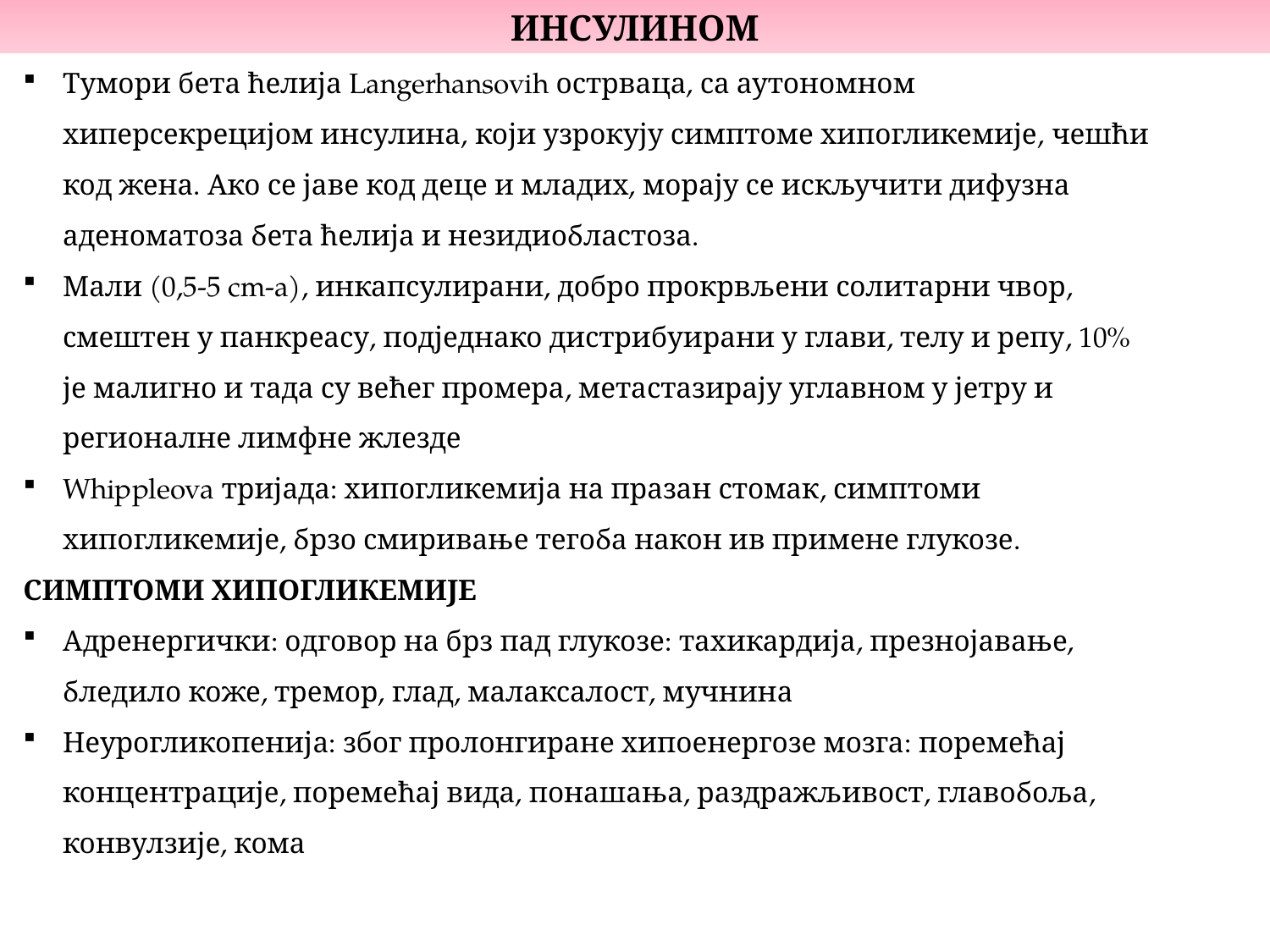

ИНСУЛИНОМ
Тумори бета ћелија Langerhansovih острваца, са аутономном хиперсекрецијом инсулина, који узрокују симптоме хипогликемије, чешћи код жена. Ако се јаве код деце и младих, морају се искључити дифузна аденоматоза бета ћелија и незидиобластоза.
Мали (0,5-5 cm-a), инкапсулирани, добро прокрвљени солитарни чвор, смештен у панкреасу, подједнако дистрибуирани у глави, телу и репу, 10% је малигно и тада су већег промера, метастазирају углавном у јетру и регионалне лимфне жлезде
Whippleova тријада: хипогликемија на празан стомак, симптоми хипогликемије, брзо смиривање тегоба након ив примене глукозе.
СИМПТОМИ ХИПОГЛИКЕМИЈЕ
Адренергички: одговор на брз пад глукозе: тахикардија, презнојавање, бледило коже, тремор, глад, малаксалост, мучнина
Неурогликопенија: због пролонгиране хипоенергозе мозга: поремећај концентрације, поремећај вида, понашања, раздражљивост, главобоља, конвулзије, кома